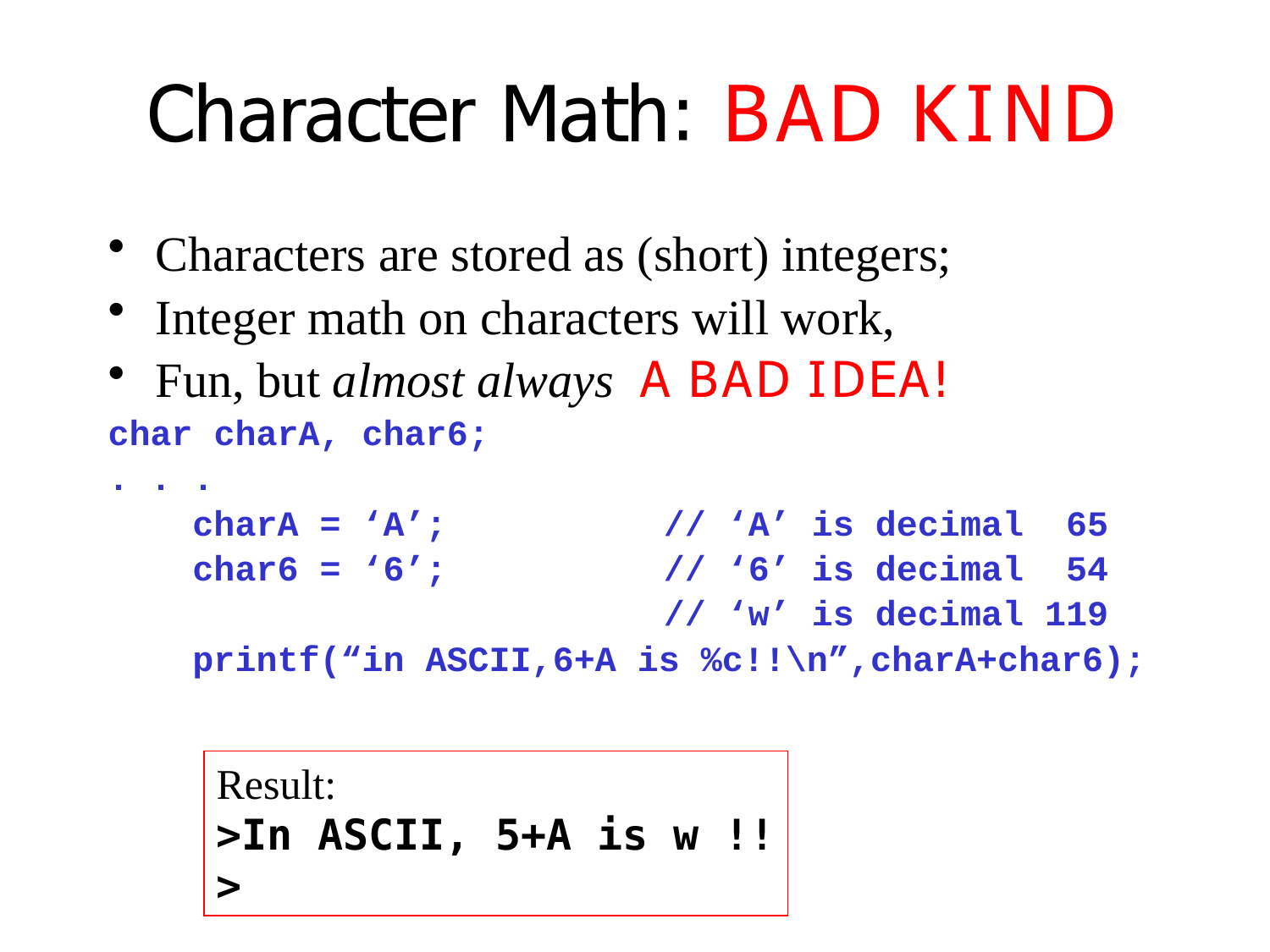

# Character Math: BAD KIND
Characters are stored as (short) integers;
Integer math on characters will work,
Fun, but almost always  A BAD IDEA!
char charA, char6;
. . .
    charA = ‘A’;		// ‘A’ is decimal  65
    char6 = ‘6’;		// ‘6’ is decimal  54
					// ‘w’ is decimal 119
    printf(“in ASCII,6+A is %c!!\n”,charA+char6);

Result:
>In ASCII, 5+A is w !!
>